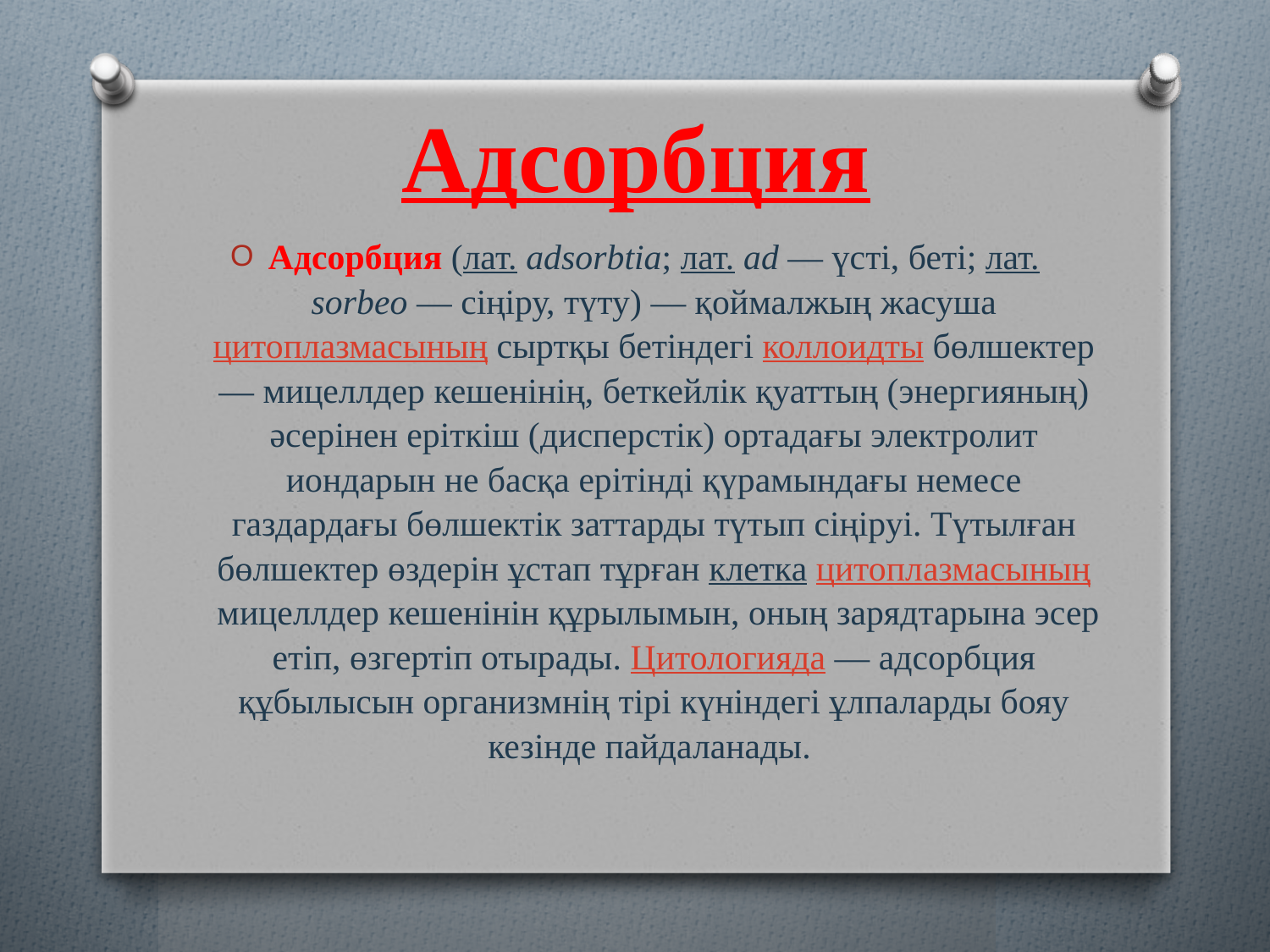

# Адсорбция
Адсорбция (лат. adsorbtia; лат. ad — үсті, беті; лат. sorbeo — сіңіру, түту) — қоймалжың жасуша цитоплазмасының сыртқы бетіндегі коллоидты бөлшектер — мицеллдер кешенінің, беткейлік қуаттың (энергияның) әсерінен еріткіш (дисперстік) ортадағы электролит иондарын не басқа ерітінді қүрамындағы немесе газдардағы бөлшектік заттарды түтып сіңіруі. Түтылған бөлшектер өздерін ұстап тұрған клетка цитоплазмасының мицеллдер кешенінін құрылымын, оның зарядтарына эсер етіп, өзгертіп отырады. Цитологияда — адсорбция құбылысын организмнің тірі күніндегі ұлпаларды бояу кезінде пайдаланады.